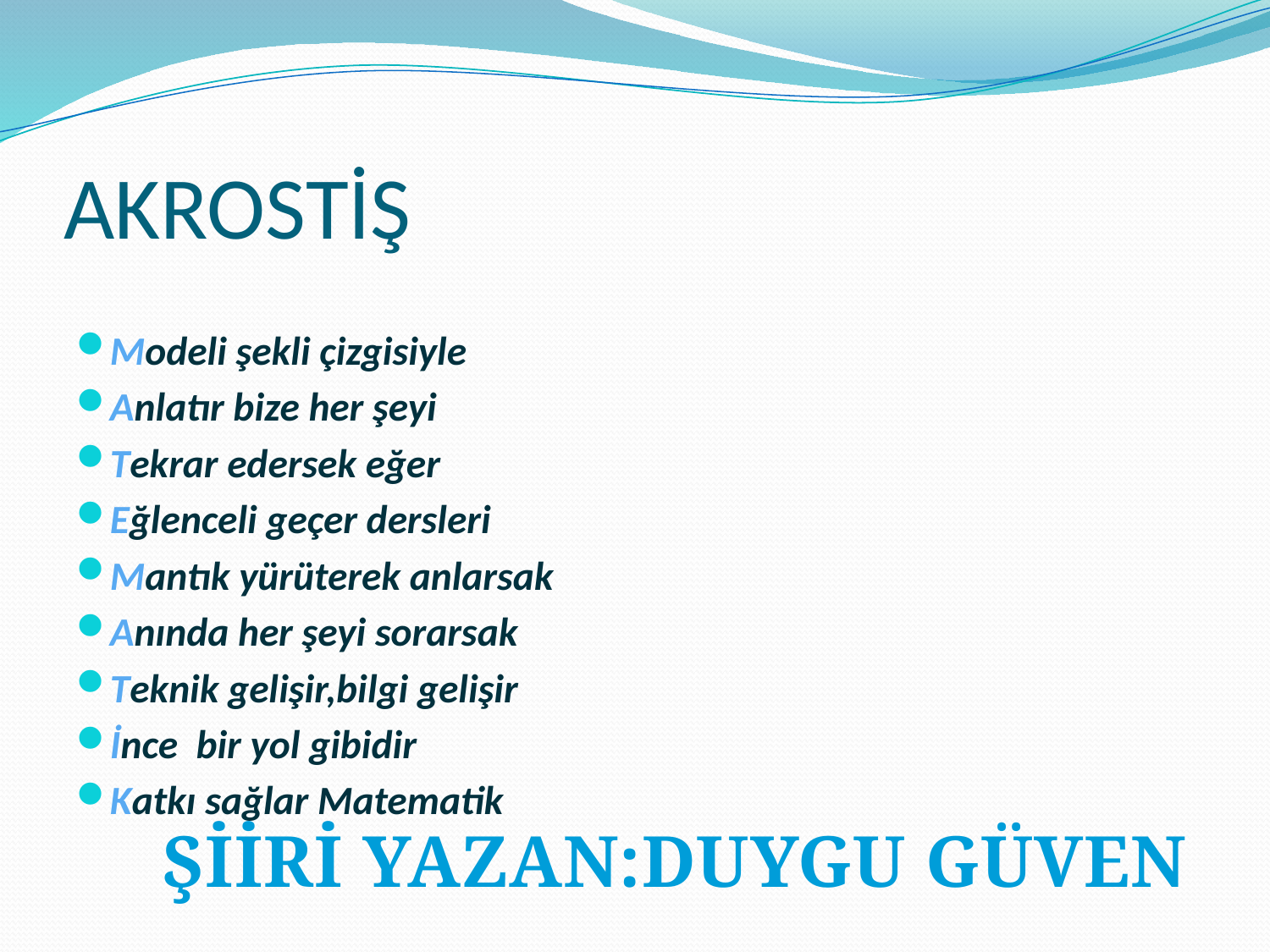

# AKROSTİŞ

Modeli şekli çizgisiyle
Anlatır bize her şeyi
Tekrar edersek eğer
Eğlenceli geçer dersleri
Mantık yürüterek anlarsak
Anında her şeyi sorarsak
Teknik gelişir,bilgi gelişir
İnce  bir yol gibidir
Katkı sağlar Matematik

  ŞİİRİ YAZAN:DUYGU GÜVEN